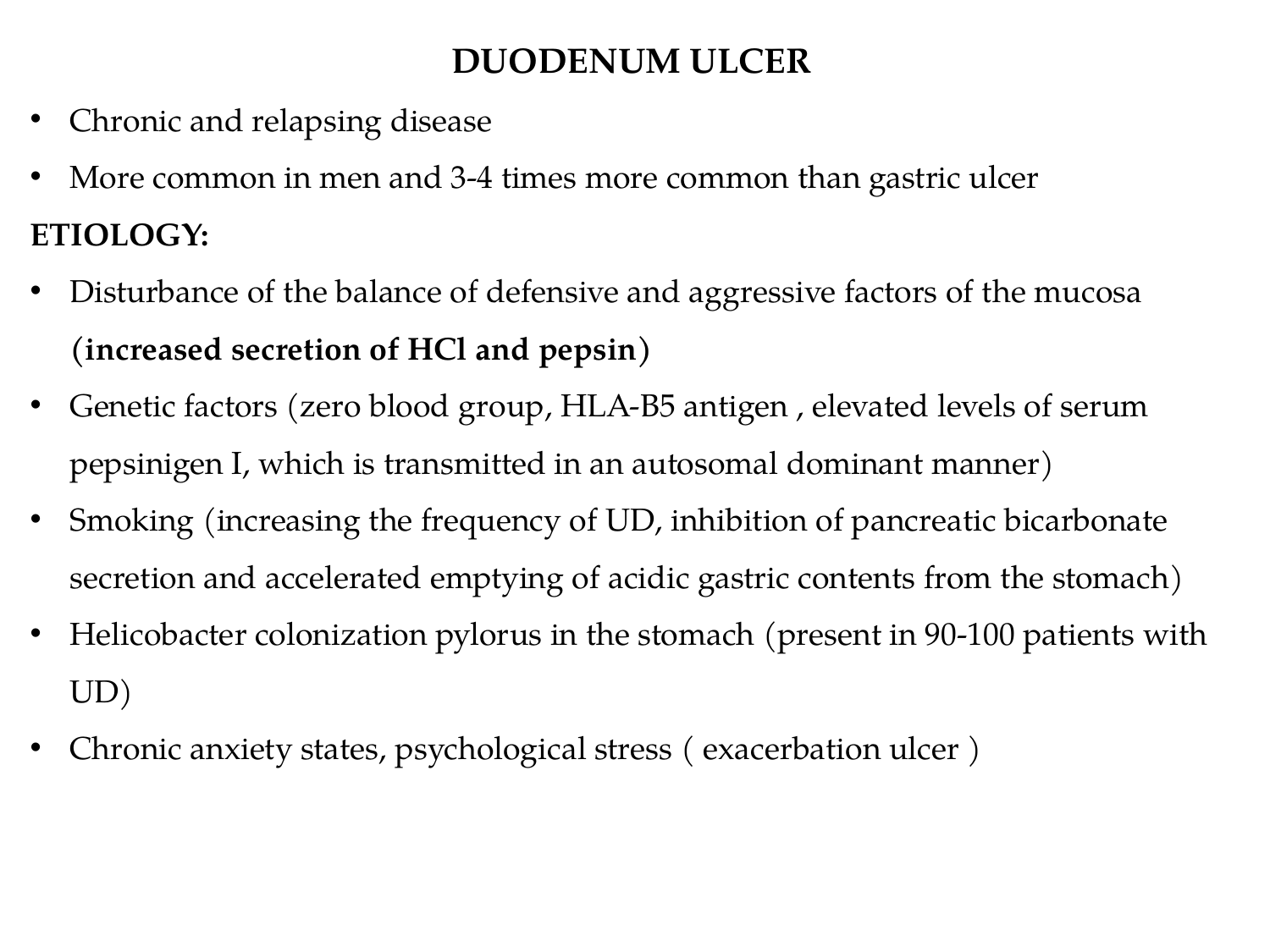

DUODENUM ULCER
Chronic and relapsing disease
More common in men and 3-4 times more common than gastric ulcer
ETIOLOGY:
Disturbance of the balance of defensive and aggressive factors of the mucosa (increased secretion of HCl and pepsin)
Genetic factors (zero blood group, HLA-B5 antigen , elevated levels of serum pepsinigen I, which is transmitted in an autosomal dominant manner)
Smoking (increasing the frequency of UD, inhibition of pancreatic bicarbonate secretion and accelerated emptying of acidic gastric contents from the stomach)
Helicobacter colonization pylorus in the stomach (present in 90-100 patients with UD)
Chronic anxiety states, psychological stress ( exacerbation ulcer )